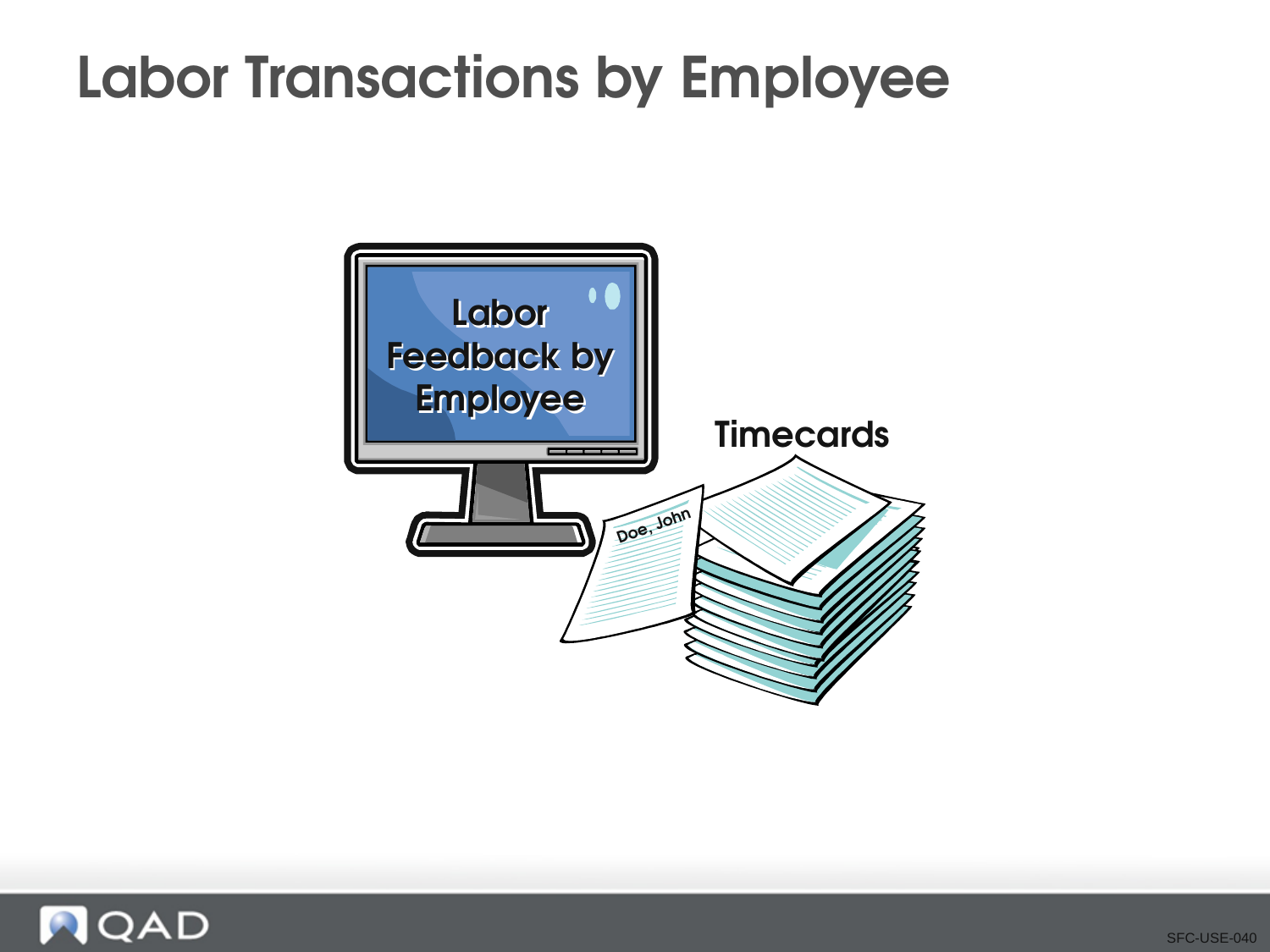

# Labor Transactions by Employee

Labor Feedback by Employee
Timecards

Doe, John
SFC-USE-040